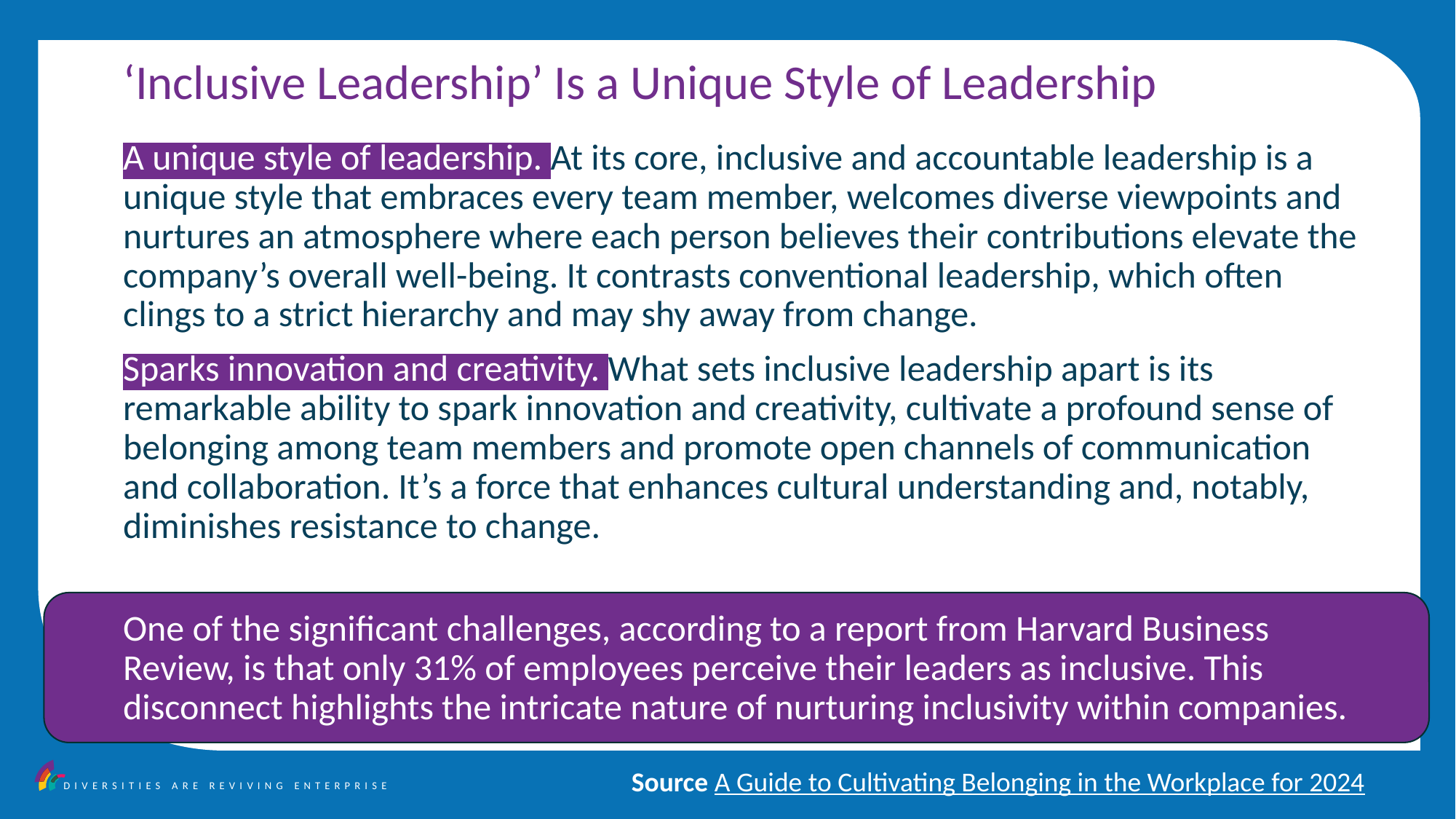

‘Inclusive Leadership’ Is a Unique Style of Leadership
A unique style of leadership. At its core, inclusive and accountable leadership is a unique style that embraces every team member, welcomes diverse viewpoints and nurtures an atmosphere where each person believes their contributions elevate the company’s overall well-being. It contrasts conventional leadership, which often clings to a strict hierarchy and may shy away from change.
Sparks innovation and creativity. What sets inclusive leadership apart is its remarkable ability to spark innovation and creativity, cultivate a profound sense of belonging among team members and promote open channels of communication and collaboration. It’s a force that enhances cultural understanding and, notably, diminishes resistance to change.

One of the significant challenges, according to a report from Harvard Business Review, is that only 31% of employees perceive their leaders as inclusive. This disconnect highlights the intricate nature of nurturing inclusivity within companies.

Source A Guide to Cultivating Belonging in the Workplace for 2024